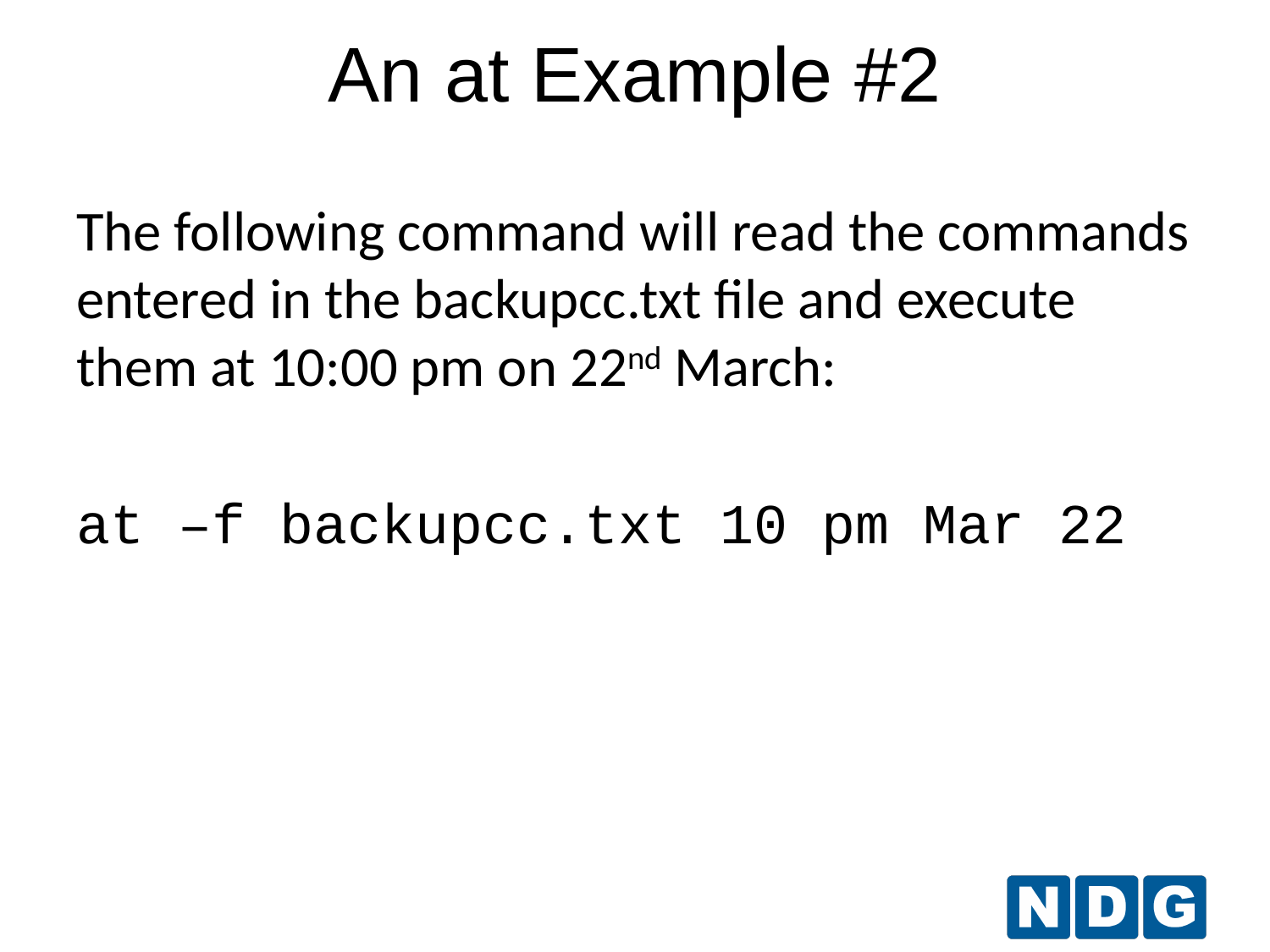

An at Example #2
The following command will read the commands entered in the backupcc.txt file and execute them at 10:00 pm on 22nd March:

at –f backupcc.txt 10 pm Mar 22